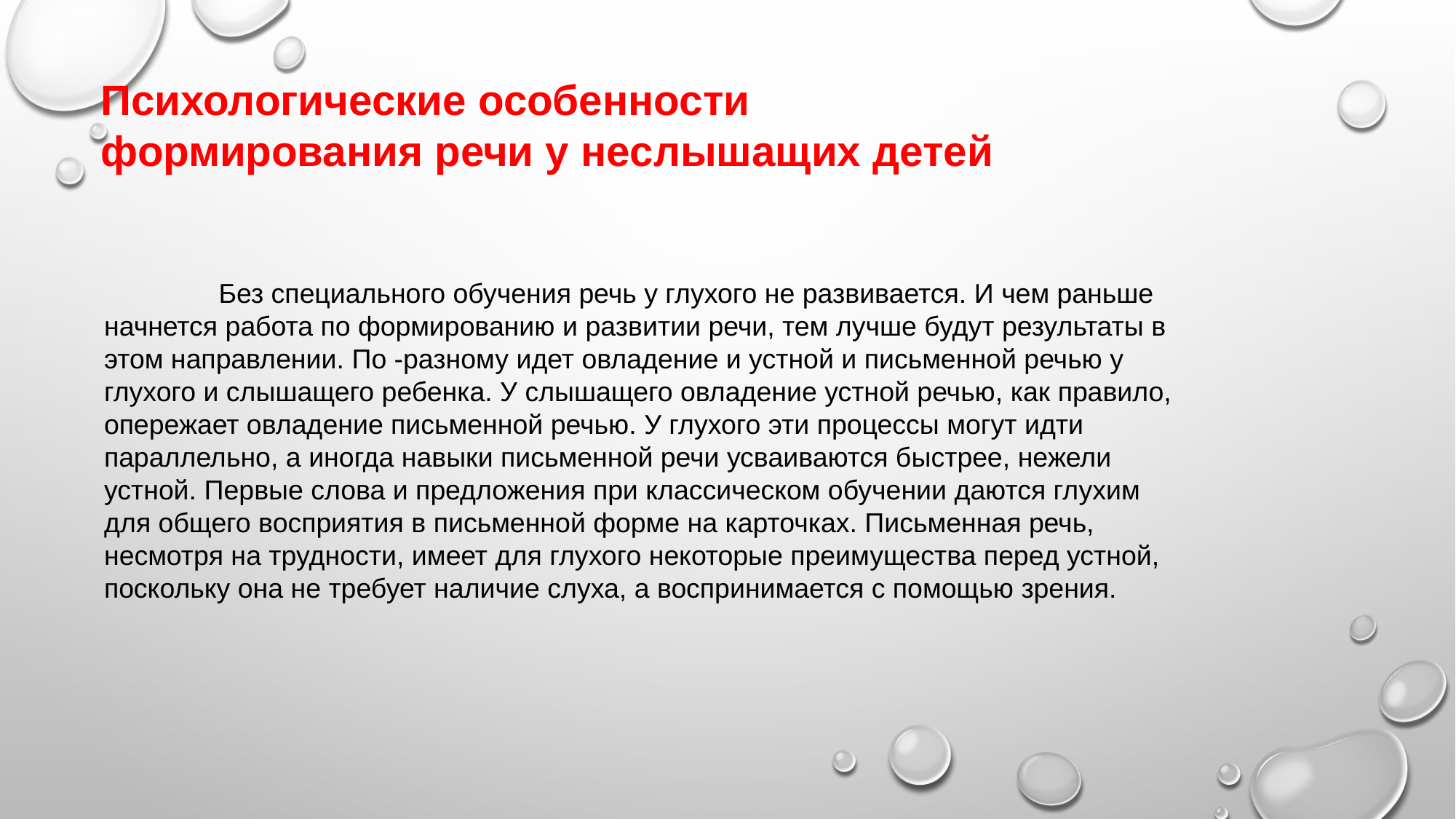

Психологические особенности формирования речи у неслышащих детей

               Без специального обучения речь у глухого не развивается. И чем раньше начнется работа по формированию и развитии речи, тем лучше будут результаты в этом направлении. По -разному идет овладение и устной и письменной речью у глухого и слышащего ребенка. У слышащего овладение устной речью, как правило, опережает овладение письменной речью. У глухого эти процессы могут идти параллельно, а иногда навыки письменной речи усваиваются быстрее, нежели устной. Первые слова и предложения при классическом обучении даются глухим для общего восприятия в письменной форме на карточках. Письменная речь, несмотря на трудности, имеет для глухого некоторые преимущества перед устной, поскольку она не требует наличие слуха, а воспринимается с помощью зрения.